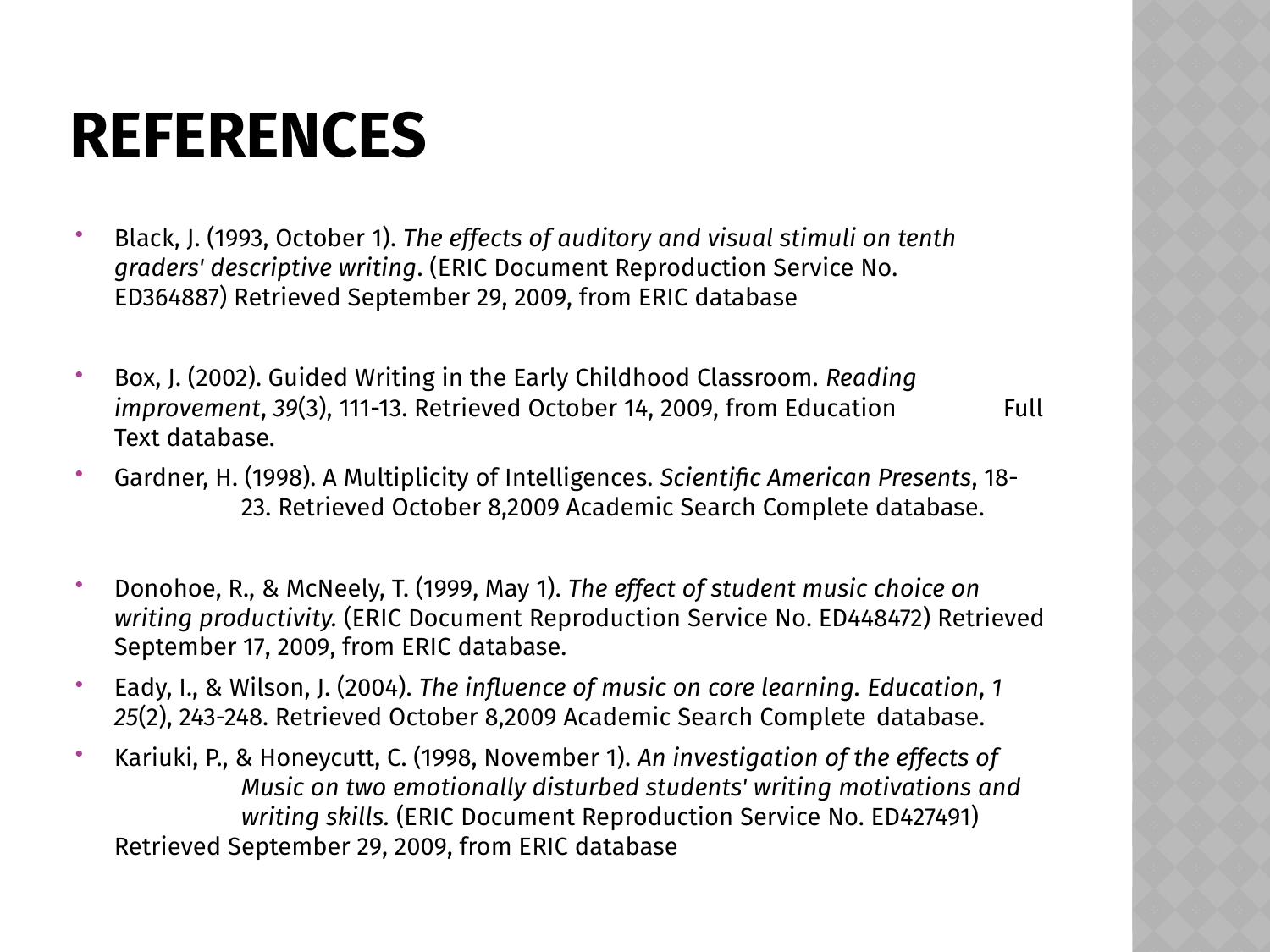

# References

Black, J. (1993, October 1). The effects of auditory and visual stimuli on tenth 	graders' descriptive writing. (ERIC Document Reproduction Service No. 	ED364887) Retrieved September 29, 2009, from ERIC database

Box, J. (2002). Guided Writing in the Early Childhood Classroom. Reading 	improvement, 39(3), 111-13. Retrieved October 14, 2009, from Education 	Full Text database.
Gardner, H. (1998). A Multiplicity of Intelligences. Scientific American Presents, 18-	23. Retrieved October 8,2009 Academic Search Complete database.

Donohoe, R., & McNeely, T. (1999, May 1). The effect of student music choice on 	writing productivity. (ERIC Document Reproduction Service No. ED448472) Retrieved September 17, 2009, from ERIC database.
Eady, I., & Wilson, J. (2004). The influence of music on core learning. Education, 1	25(2), 243-248. Retrieved October 8,2009 Academic Search Complete 	database.
Kariuki, P., & Honeycutt, C. (1998, November 1). An investigation of the effects of 	Music on two emotionally disturbed students' writing motivations and 	writing skills. (ERIC Document Reproduction Service No. ED427491) 	Retrieved September 29, 2009, from ERIC database